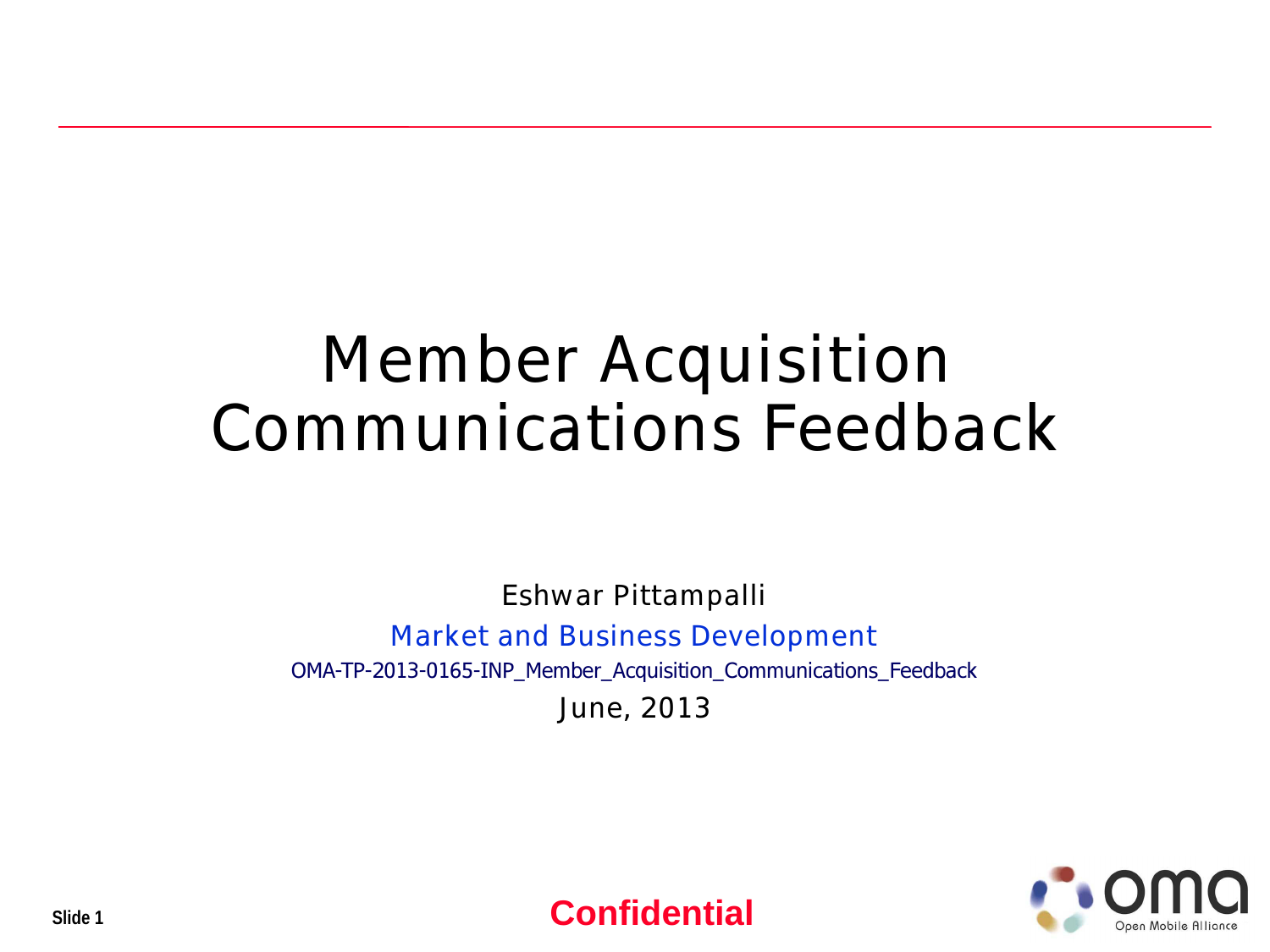

# Member Acquisition Communications Feedback
Eshwar Pittampalli
Market and Business Development
OMA-TP-2013-0165-INP_Member_Acquisition_Communications_Feedback
June, 2013